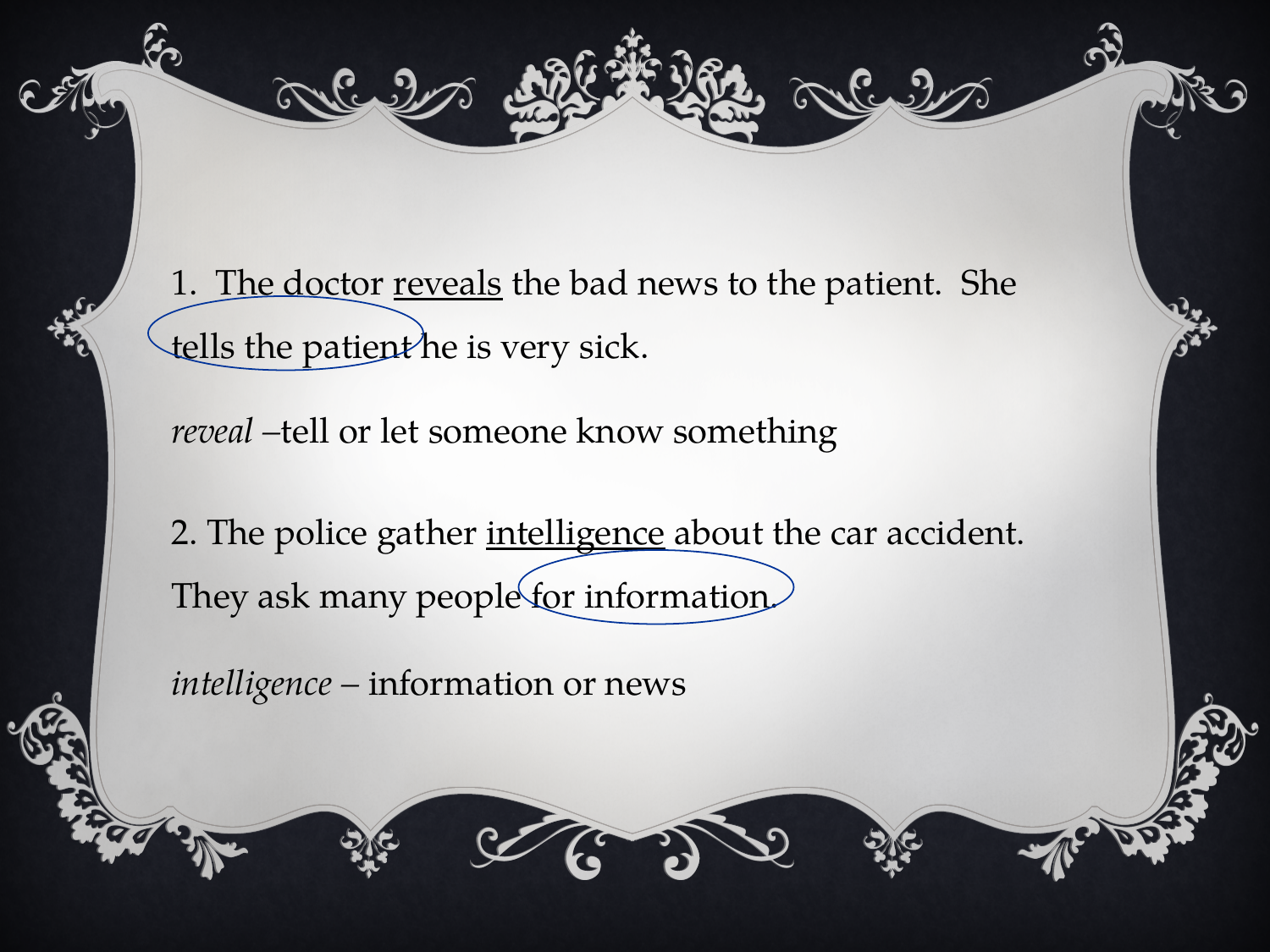

1.  The doctor reveals the bad news to the patient.  She tells the patient he is very sick.

reveal –tell or let someone know something

2. The police gather intelligence about the car accident. They ask many people for information.

intelligence – information or news